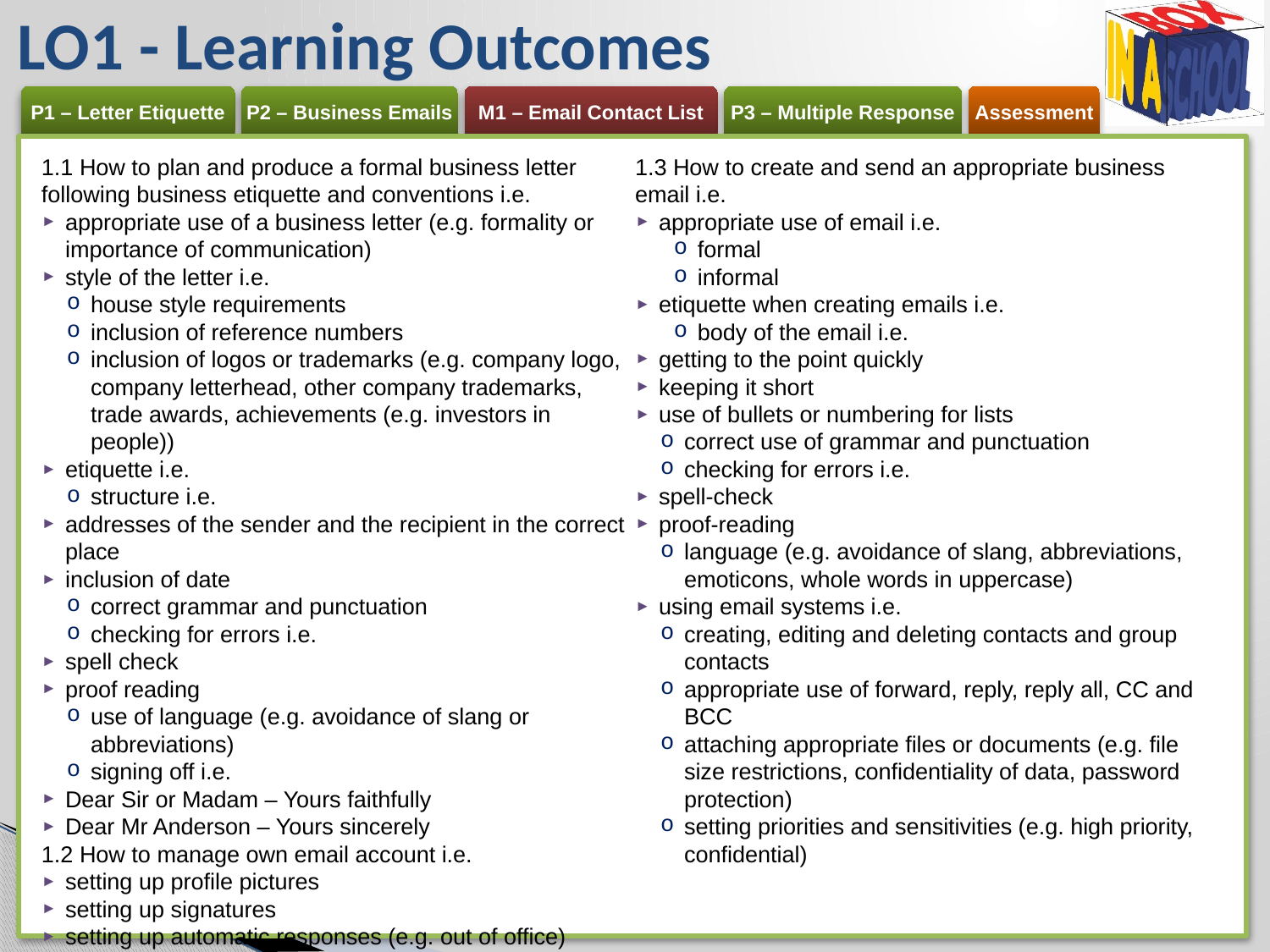

# LO1 - Learning Outcomes
1.1 How to plan and produce a formal business letter following business etiquette and conventions i.e.
appropriate use of a business letter (e.g. formality or importance of communication)
style of the letter i.e.
house style requirements
inclusion of reference numbers
inclusion of logos or trademarks (e.g. company logo, company letterhead, other company trademarks, trade awards, achievements (e.g. investors in people))
etiquette i.e.
structure i.e.
addresses of the sender and the recipient in the correct place
inclusion of date
correct grammar and punctuation
checking for errors i.e.
spell check
proof reading
use of language (e.g. avoidance of slang or abbreviations)
signing off i.e.
Dear Sir or Madam – Yours faithfully
Dear Mr Anderson – Yours sincerely
1.2 How to manage own email account i.e.
setting up profile pictures
setting up signatures
setting up automatic responses (e.g. out of office)
1.3 How to create and send an appropriate business email i.e.
appropriate use of email i.e.
formal
informal
etiquette when creating emails i.e.
body of the email i.e.
getting to the point quickly
keeping it short
use of bullets or numbering for lists
correct use of grammar and punctuation
checking for errors i.e.
spell-check
proof-reading
language (e.g. avoidance of slang, abbreviations, emoticons, whole words in uppercase)
using email systems i.e.
creating, editing and deleting contacts and group contacts
appropriate use of forward, reply, reply all, CC and BCC
attaching appropriate files or documents (e.g. file size restrictions, confidentiality of data, password protection)
setting priorities and sensitivities (e.g. high priority, confidential)